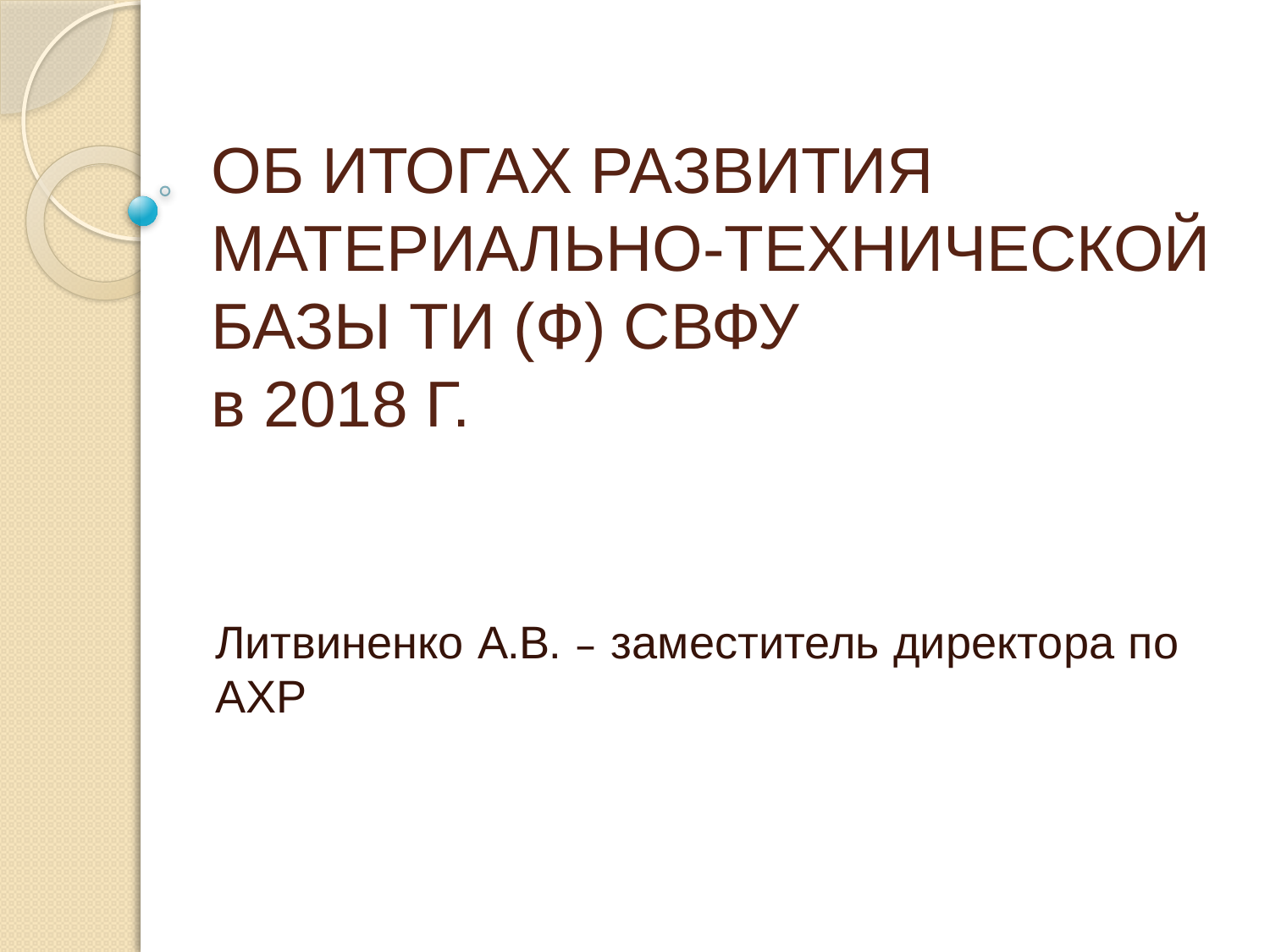

# ОБ ИТОГАХ РАЗВИТИЯ МАТЕРИАЛЬНО-ТЕХНИЧЕСКОЙ БАЗЫ ТИ (Ф) СВФУ в 2018 Г.
Литвиненко А.В. – заместитель директора по АХР